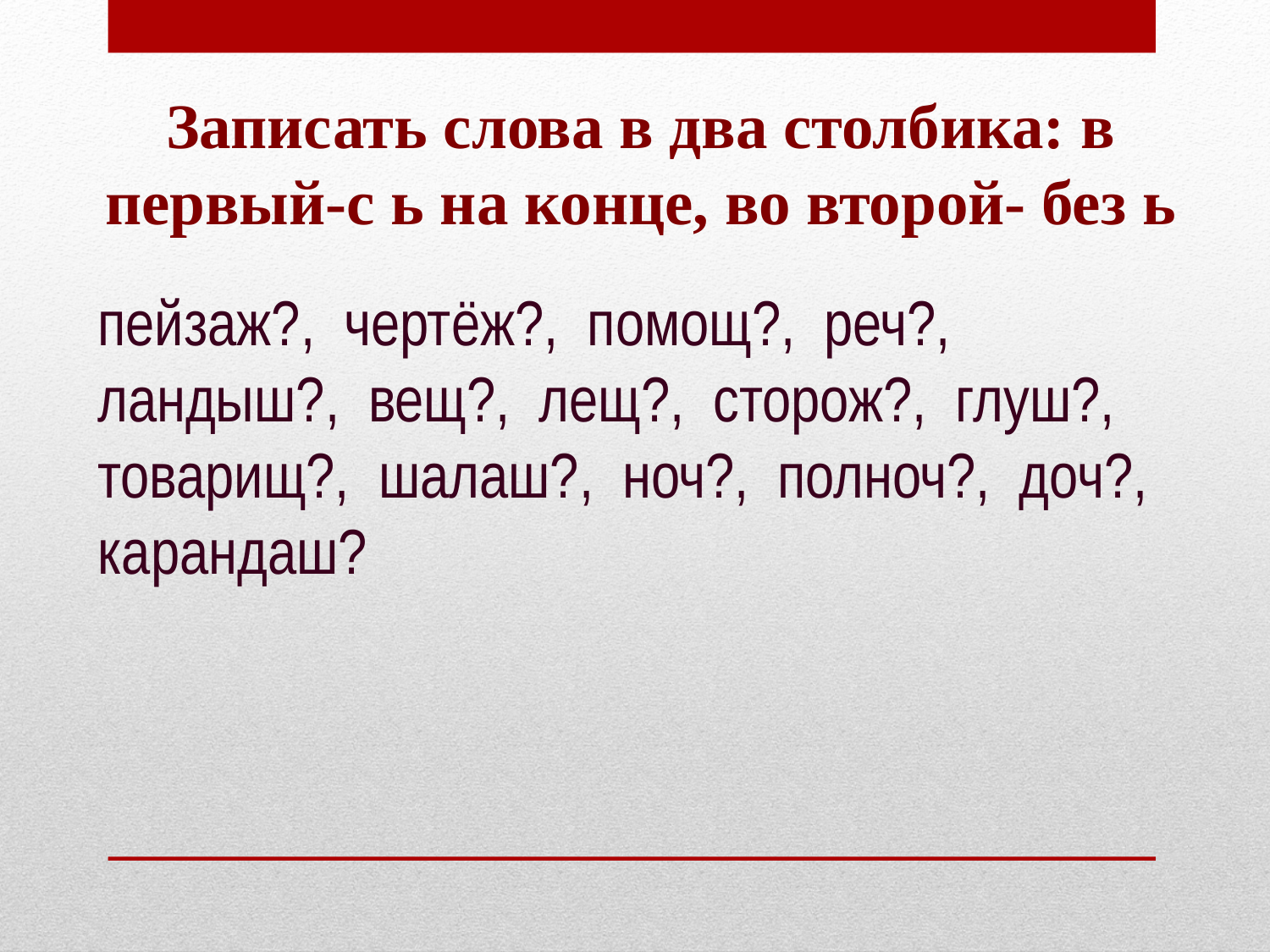

# Записать слова в два столбика: в первый-с ь на конце, во второй- без ь
пейзаж?,  чертёж?,  помощ?,  реч?, ландыш?,  вещ?,  лещ?,  сторож?,  глуш?, товарищ?,  шалаш?,  ноч?,  полноч?,  доч?, карандаш?